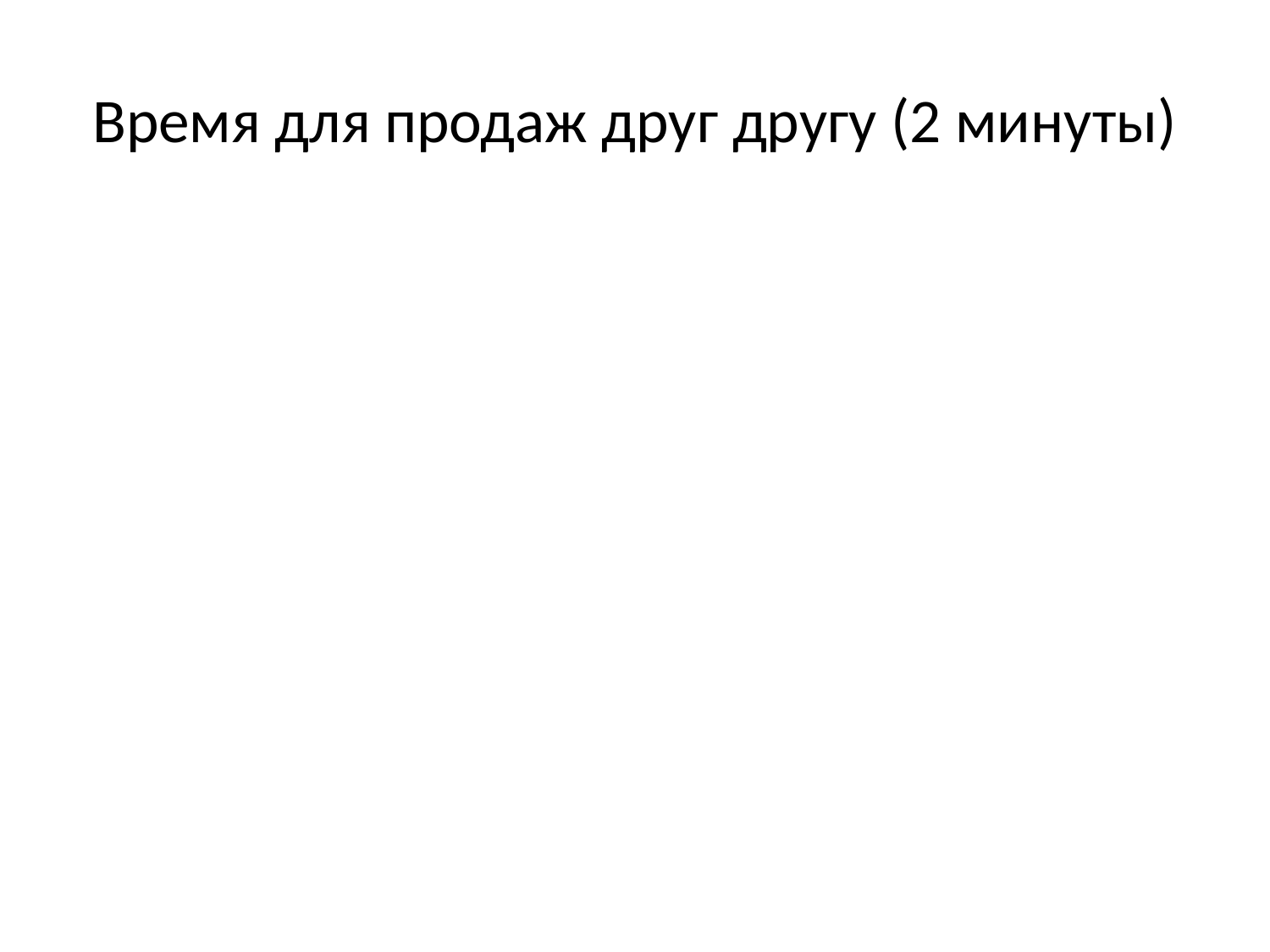

# Время для продаж друг другу (2 минуты)